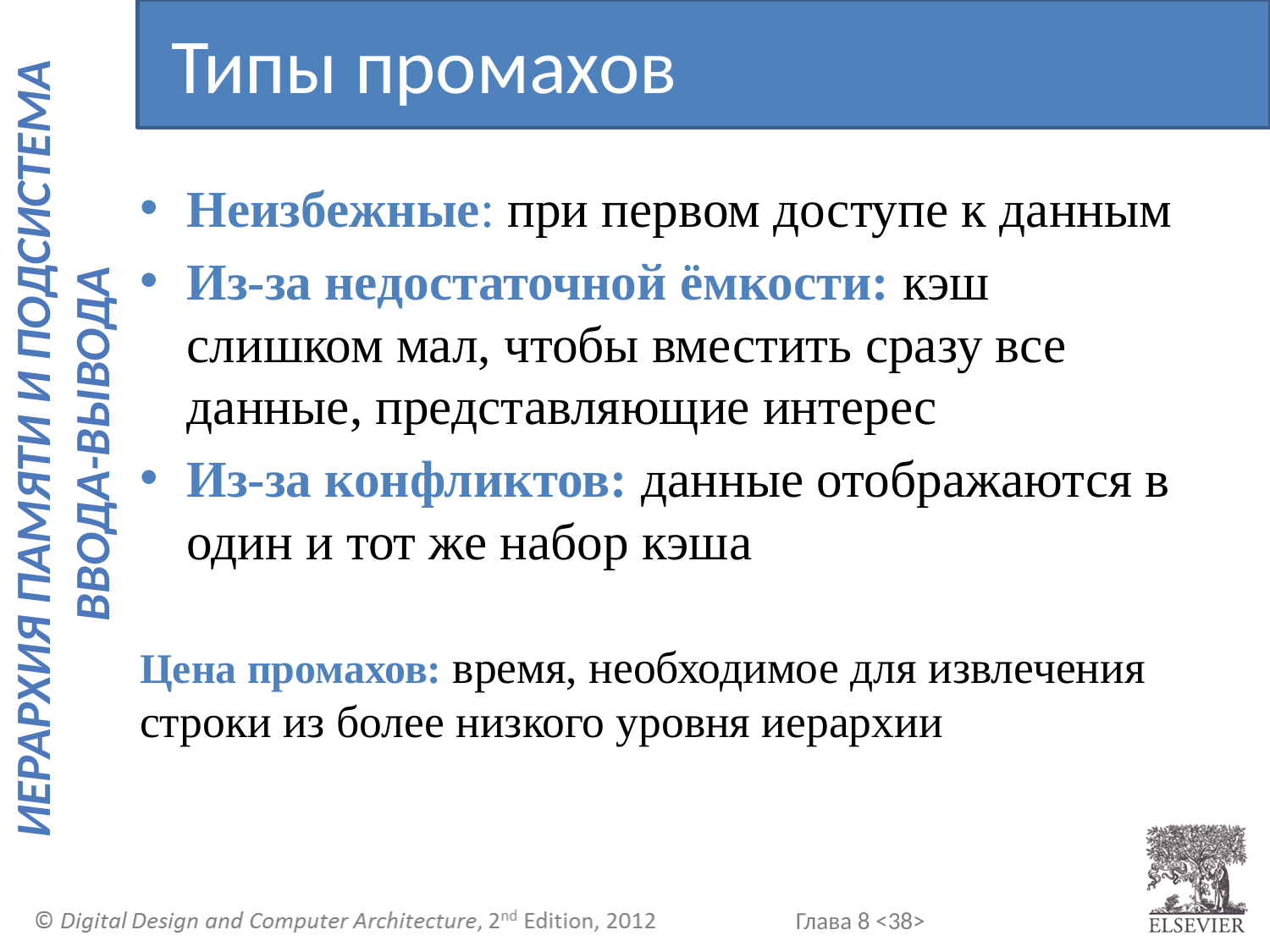

Типы промахов
Неизбежные: при первом доступе к данным
Из-за недостаточной ёмкости: кэш слишком мал, чтобы вместить сразу все данные, представляющие интерес
Из-за конфликтов: данные отображаются в один и тот же набор кэша

Цена промахов: время, необходимое для извлечения строки из более низкого уровня иерархии